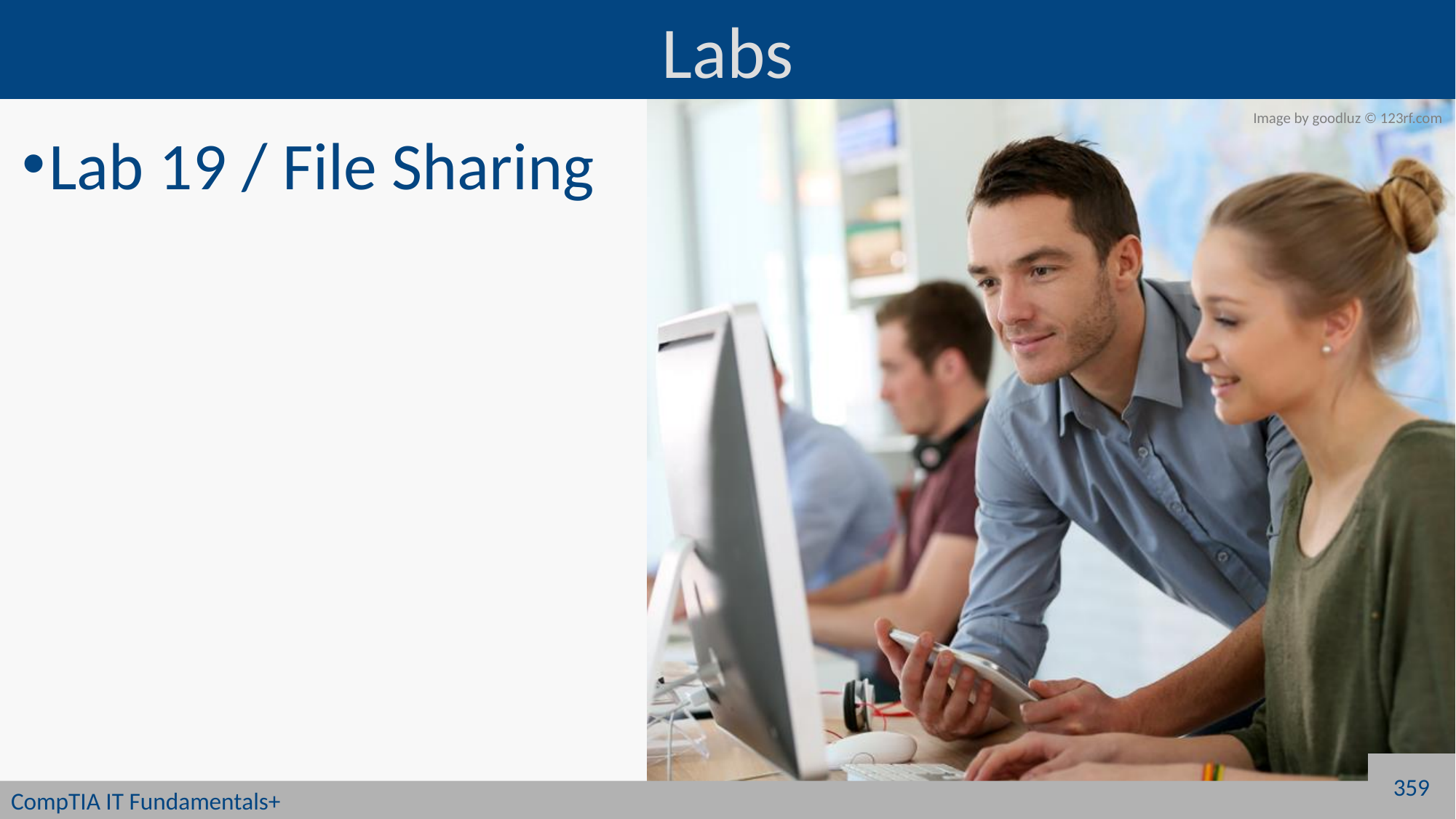

Lab 19 / File Sharing
359
CompTIA IT Fundamentals+